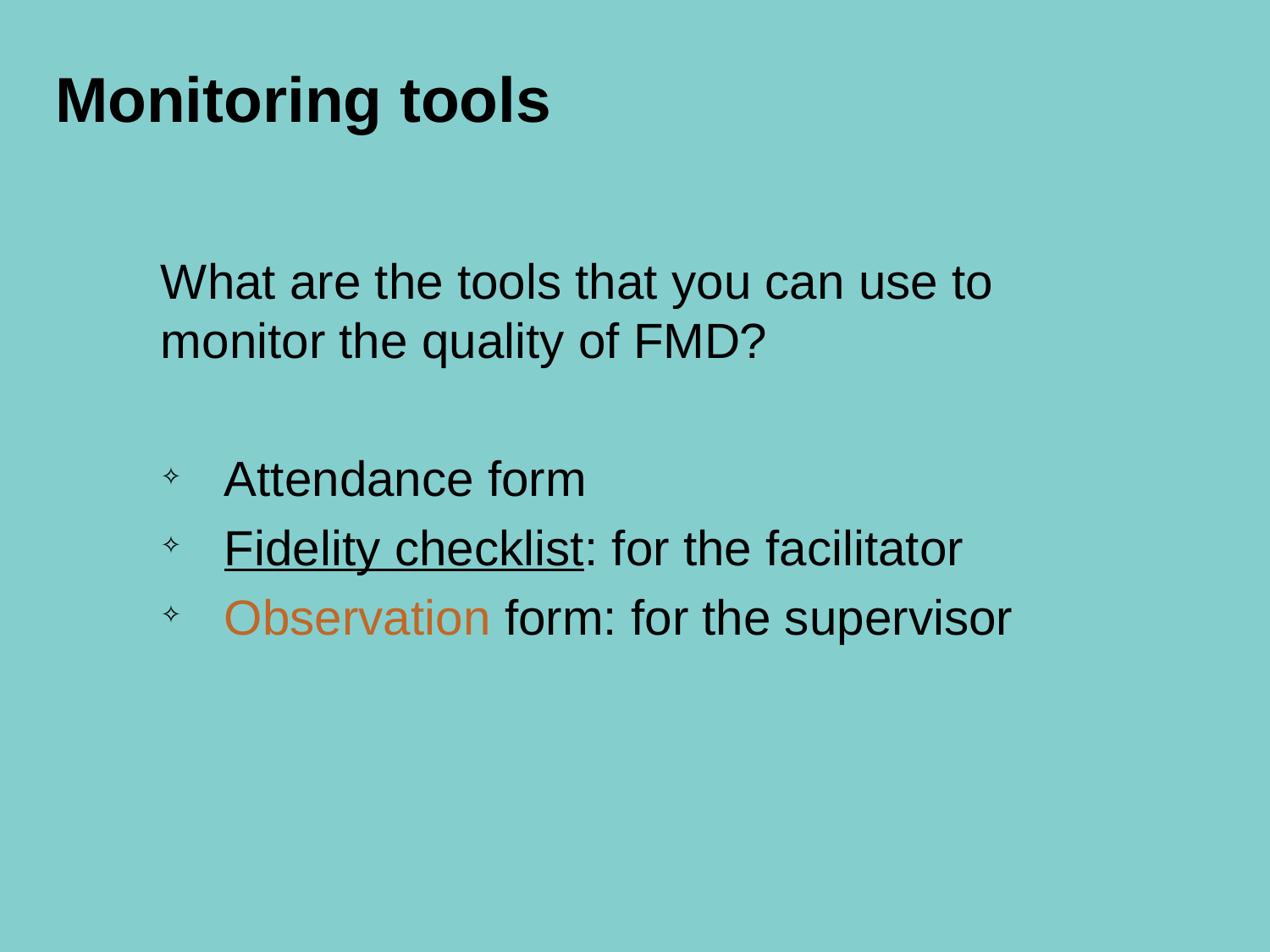

Monitoring tools
What are the tools that you can use to monitor the quality of FMD?

Attendance form
Fidelity checklist: for the facilitator
Observation form: for the supervisor